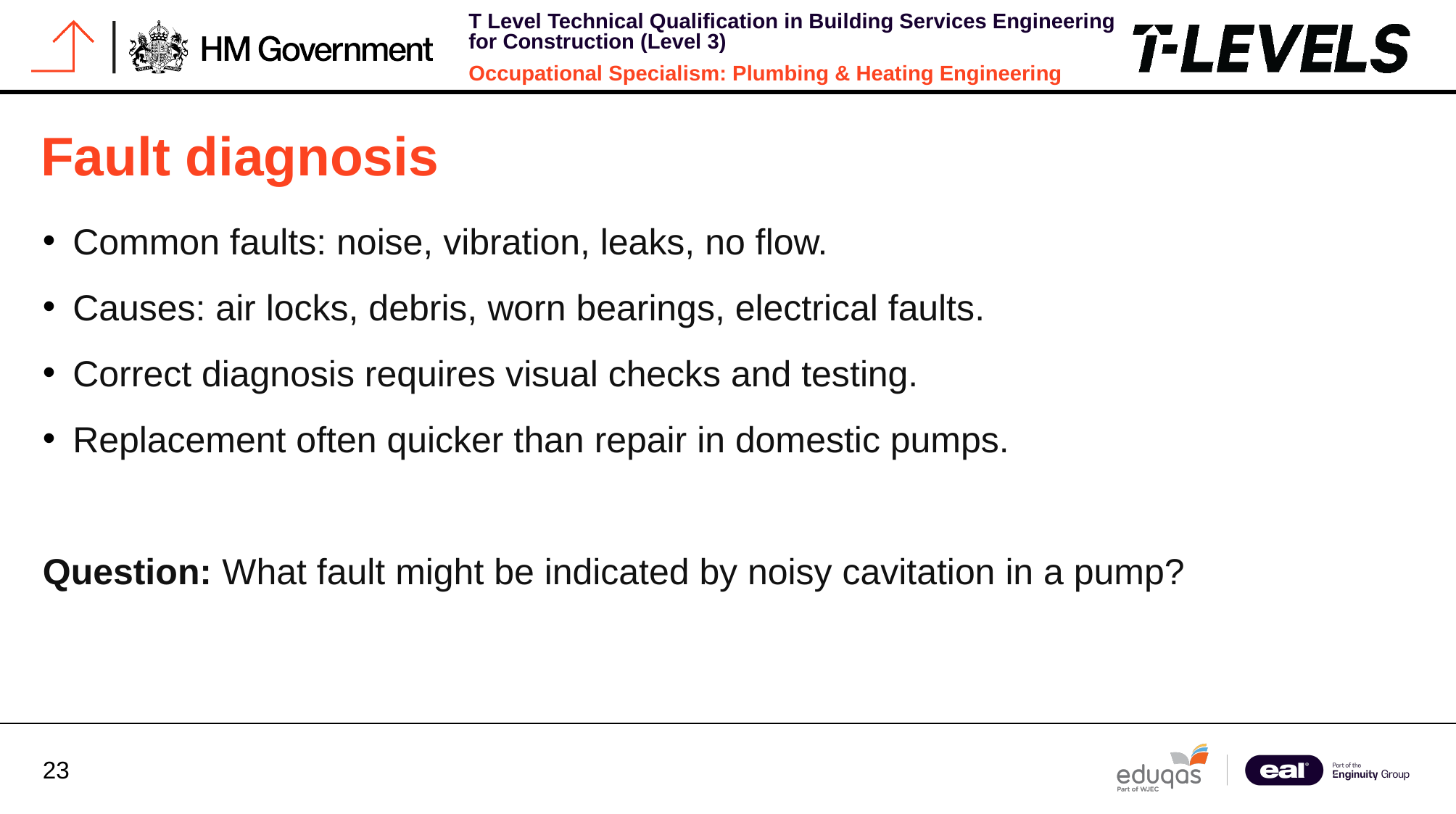

# Fault diagnosis
Common faults: noise, vibration, leaks, no flow.
Causes: air locks, debris, worn bearings, electrical faults.
Correct diagnosis requires visual checks and testing.
Replacement often quicker than repair in domestic pumps.

Question: What fault might be indicated by noisy cavitation in a pump?